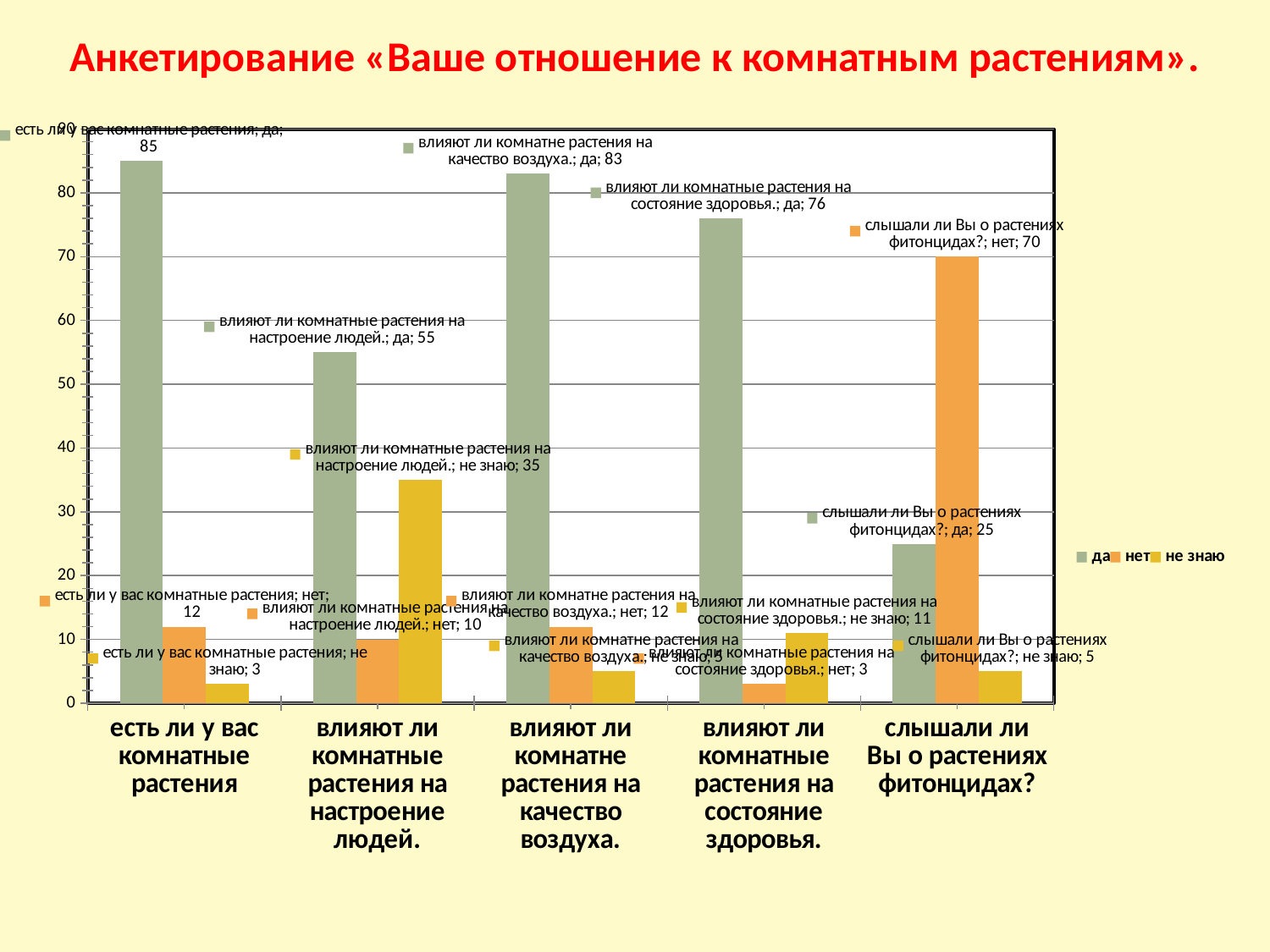

# Анкетирование «Ваше отношение к комнатным растениям».

### Chart

| Category |  |  |  |
|---|---|---|---|
| есть ли у вас комнатные растения | 85.0 | 12.0 | 3.0 |
| влияют ли комнатные растения на настроение людей. | 55.0 | 10.0 | 35.0 |
| влияют ли комнатне растения на качество воздуха. | 83.0 | 12.0 | 5.0 |
| влияют ли комнатные растения на состояние здоровья. | 76.0 | 3.0 | 11.0 |
| слышали ли Вы о растениях фитонцидах? | 25.0 | 70.0 | 5.0 |